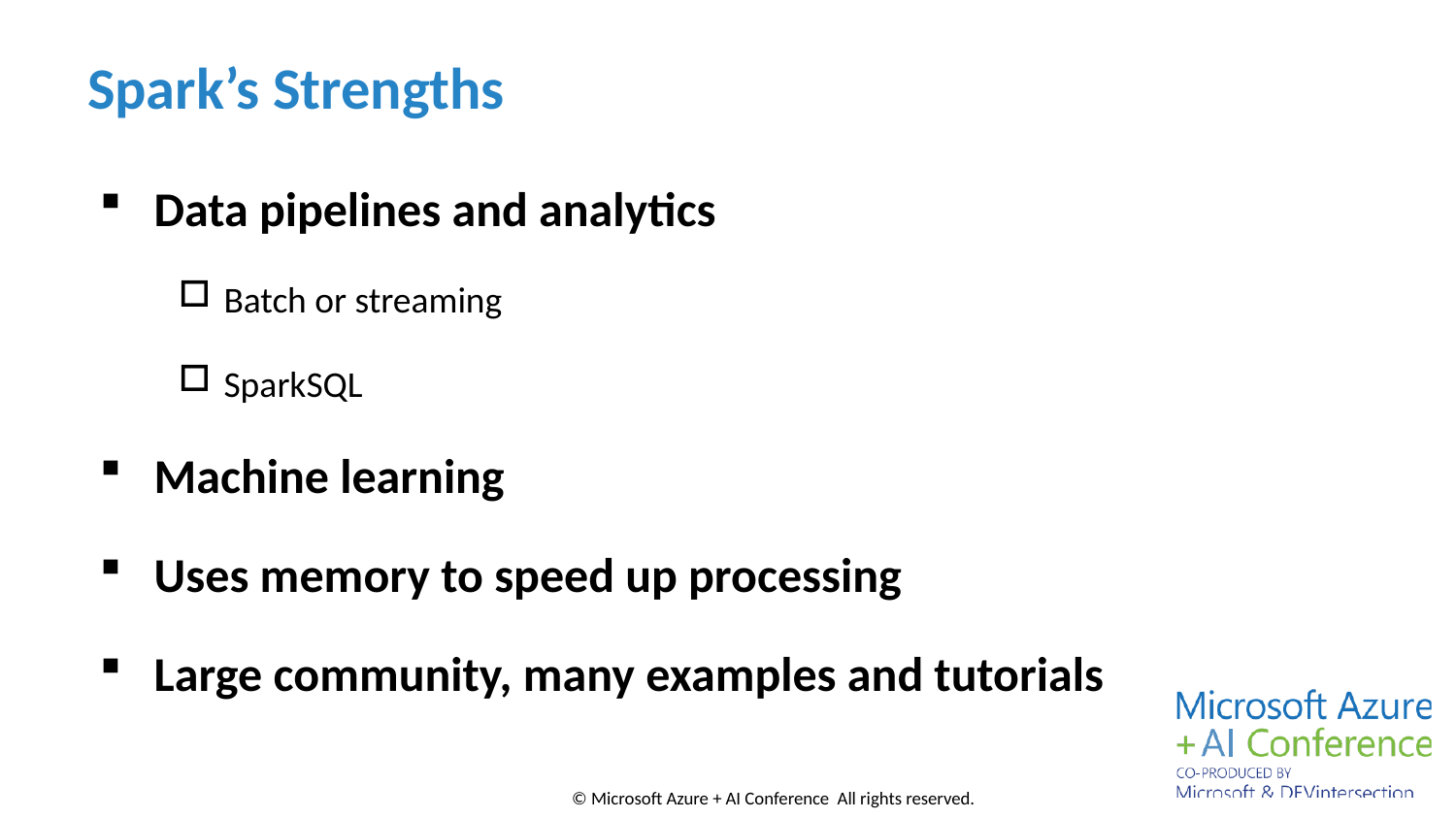

# Spark’s Strengths
Data pipelines and analytics
Batch or streaming
SparkSQL
Machine learning
Uses memory to speed up processing
Large community, many examples and tutorials